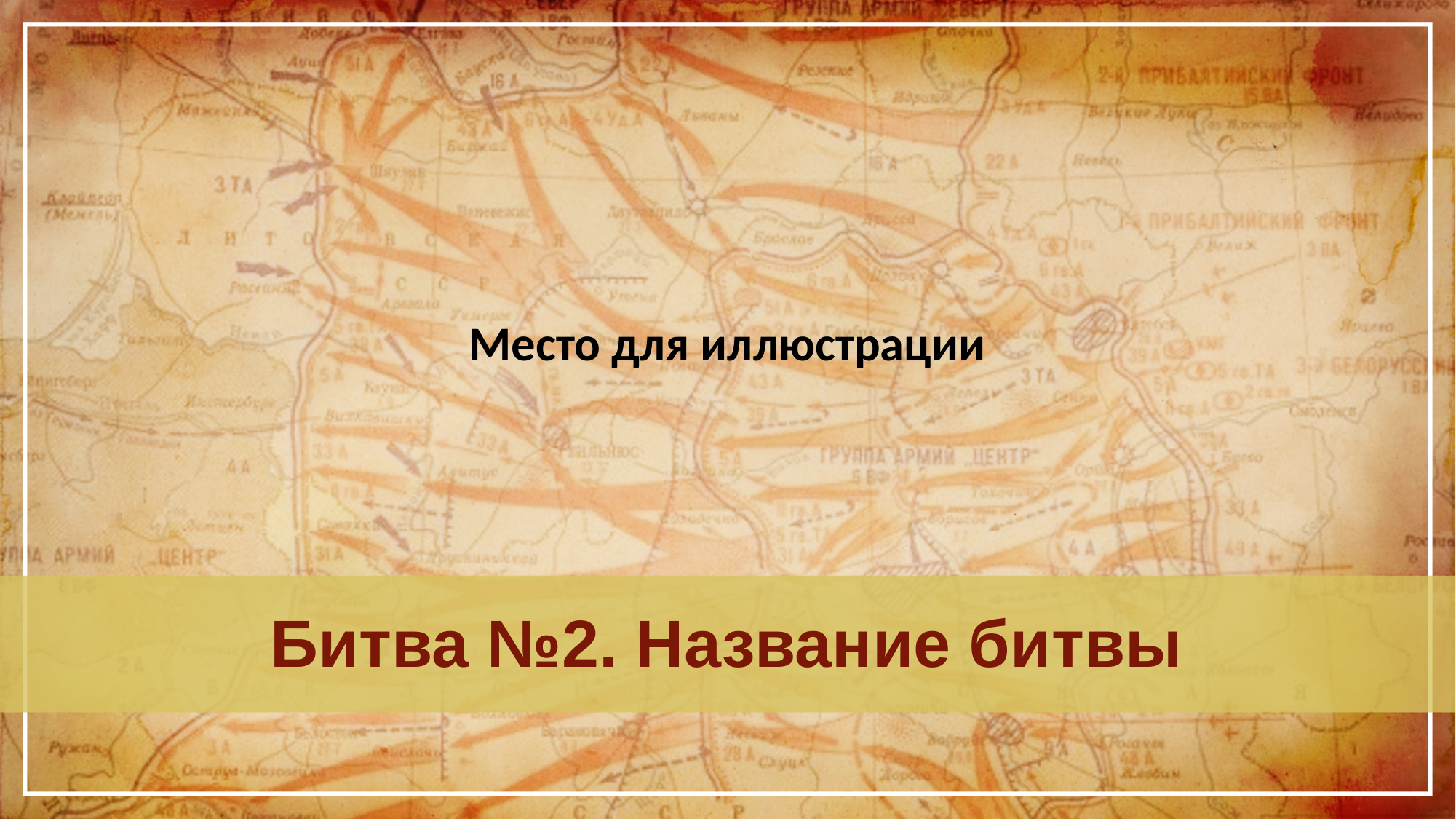

Место для иллюстрации
# Битва №2. Название битвы